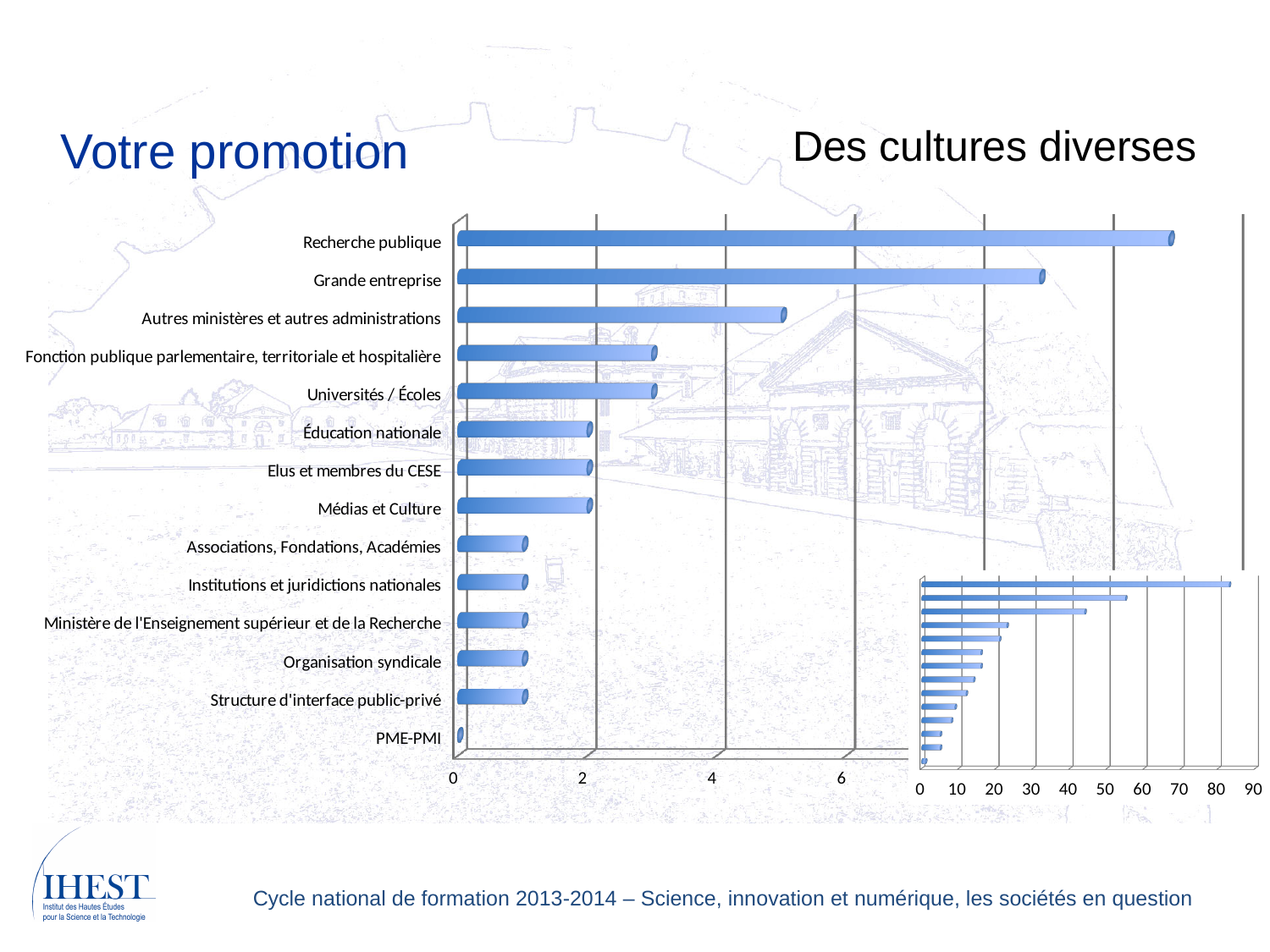

Votre promotion
Des cultures diverses

[unsupported chart]

[unsupported chart]